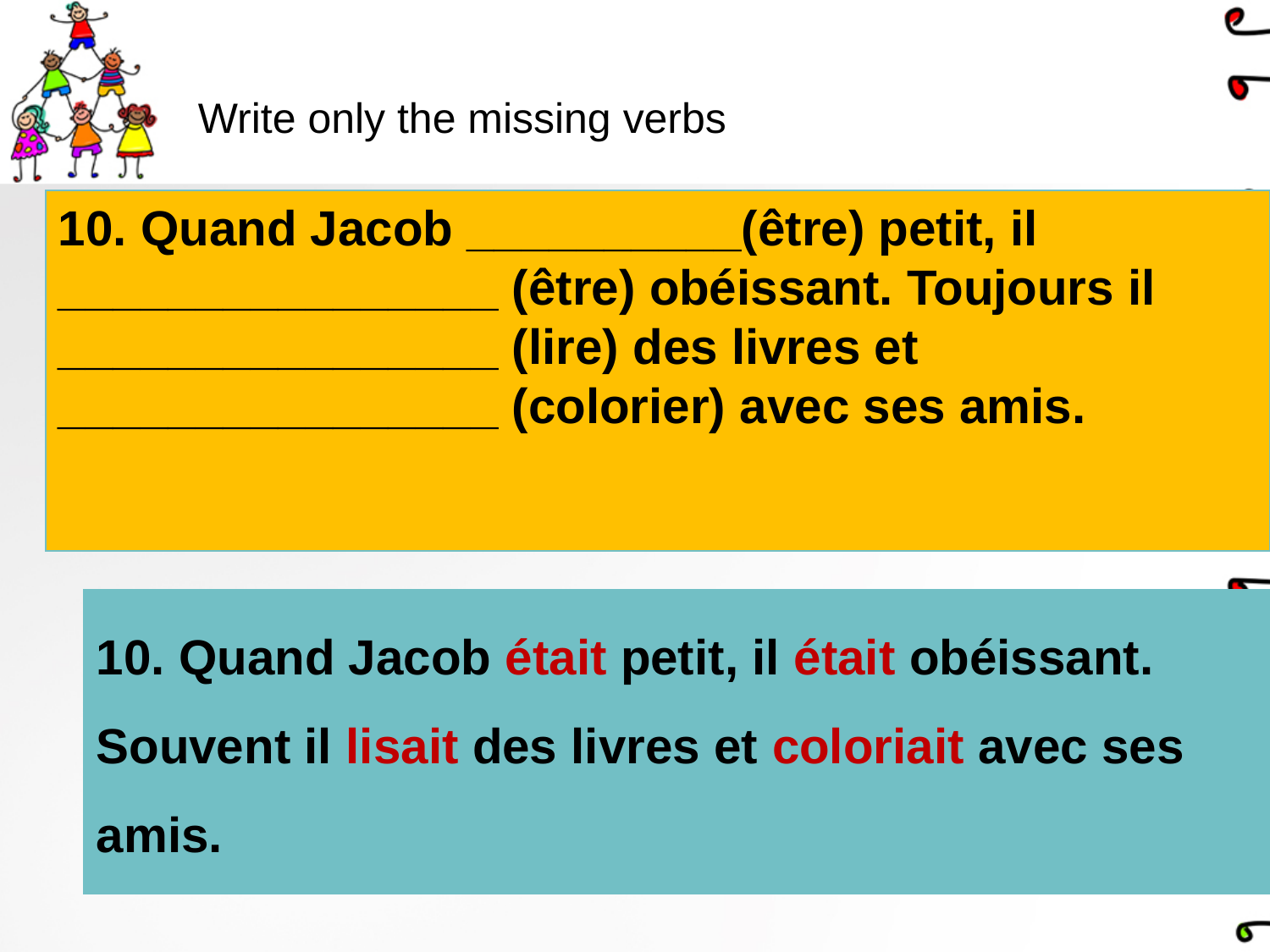

# Write only the missing verbs
10. Quand Jacob __________(être) petit, il    ________________ (être) obéissant. Toujours il ________________ (lire) des livres et ________________ (colorier) avec ses amis.
10. Quand Jacob était petit, il était obéissant. Souvent il lisait des livres et coloriait avec ses amis.